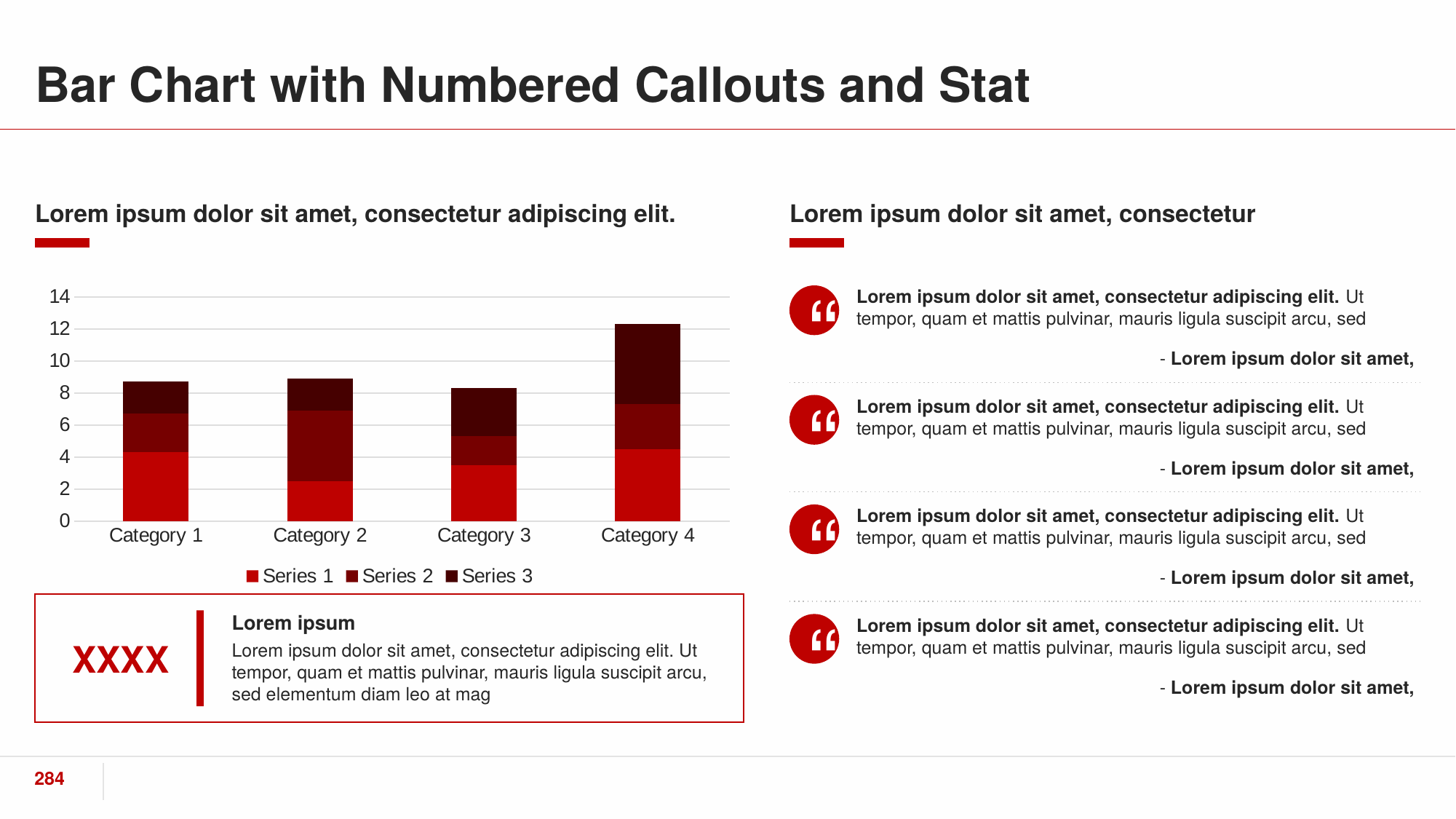

# Bar Chart with Numbered Callouts and Stat
Lorem ipsum dolor sit amet, consectetur adipiscing elit.
Lorem ipsum dolor sit amet, consectetur

### Chart

| Category | Series 1 | Series 2 | Series 3 |
|---|---|---|---|
| Category 1 | 4.3 | 2.4 | 2.0 |
| Category 2 | 2.5 | 4.4 | 2.0 |
| Category 3 | 3.5 | 1.8 | 3.0 |
| Category 4 | 4.5 | 2.8 | 5.0 |
“
Lorem ipsum dolor sit amet, consectetur adipiscing elit. Ut tempor, quam et mattis pulvinar, mauris ligula suscipit arcu, sed
- Lorem ipsum dolor sit amet,
“
Lorem ipsum dolor sit amet, consectetur adipiscing elit. Ut tempor, quam et mattis pulvinar, mauris ligula suscipit arcu, sed
- Lorem ipsum dolor sit amet,
“
Lorem ipsum dolor sit amet, consectetur adipiscing elit. Ut tempor, quam et mattis pulvinar, mauris ligula suscipit arcu, sed
- Lorem ipsum dolor sit amet,

Lorem ipsum
Lorem ipsum dolor sit amet, consectetur adipiscing elit. Ut tempor, quam et mattis pulvinar, mauris ligula suscipit arcu, sed elementum diam leo at mag
“
Lorem ipsum dolor sit amet, consectetur adipiscing elit. Ut tempor, quam et mattis pulvinar, mauris ligula suscipit arcu, sed
- Lorem ipsum dolor sit amet,
XXXX
284